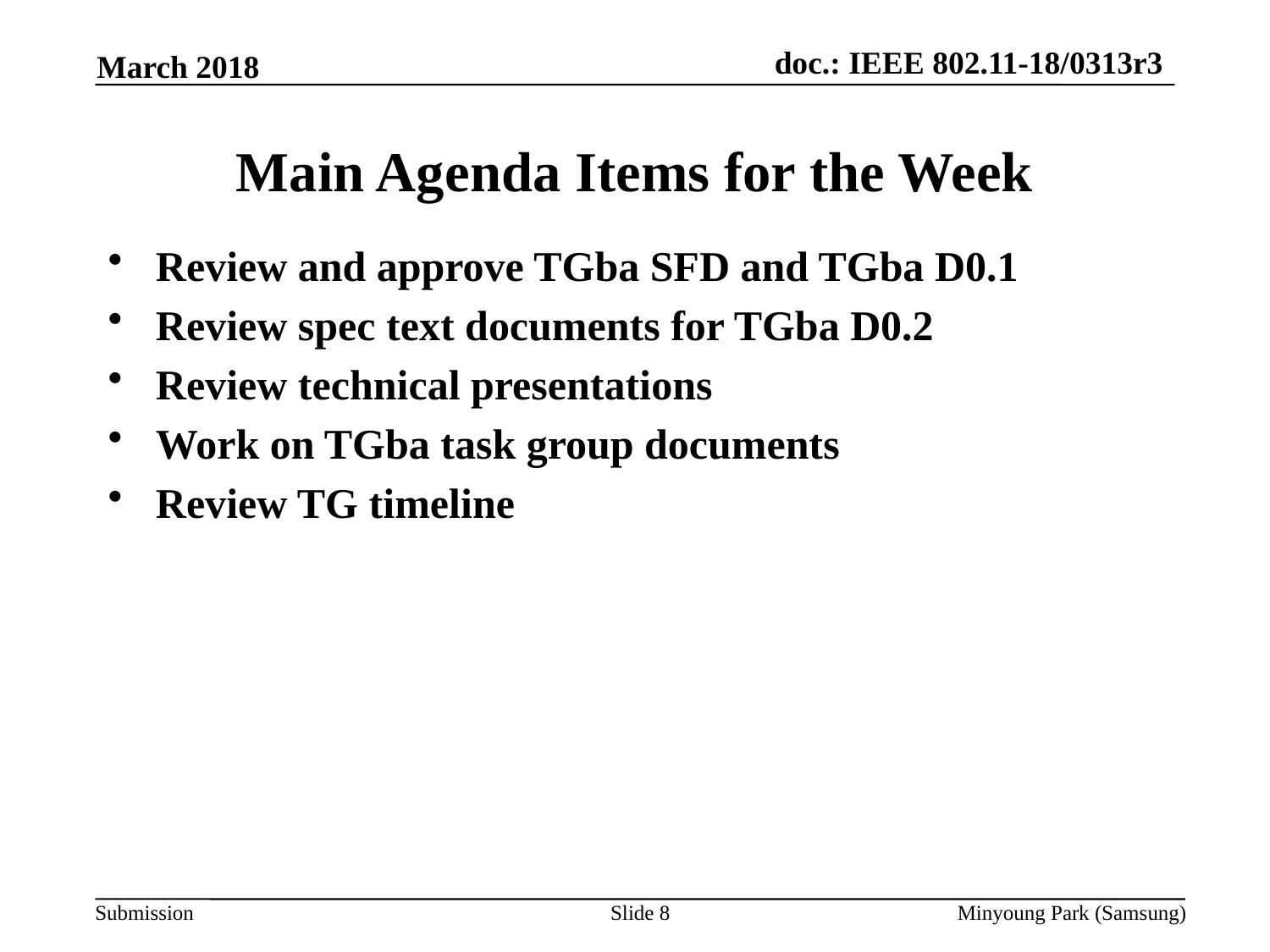

March 2018
# Main Agenda Items for the Week
Review and approve TGba SFD and TGba D0.1
Review spec text documents for TGba D0.2
Review technical presentations
Work on TGba task group documents
Review TG timeline

Slide 8
Minyoung Park (Samsung)